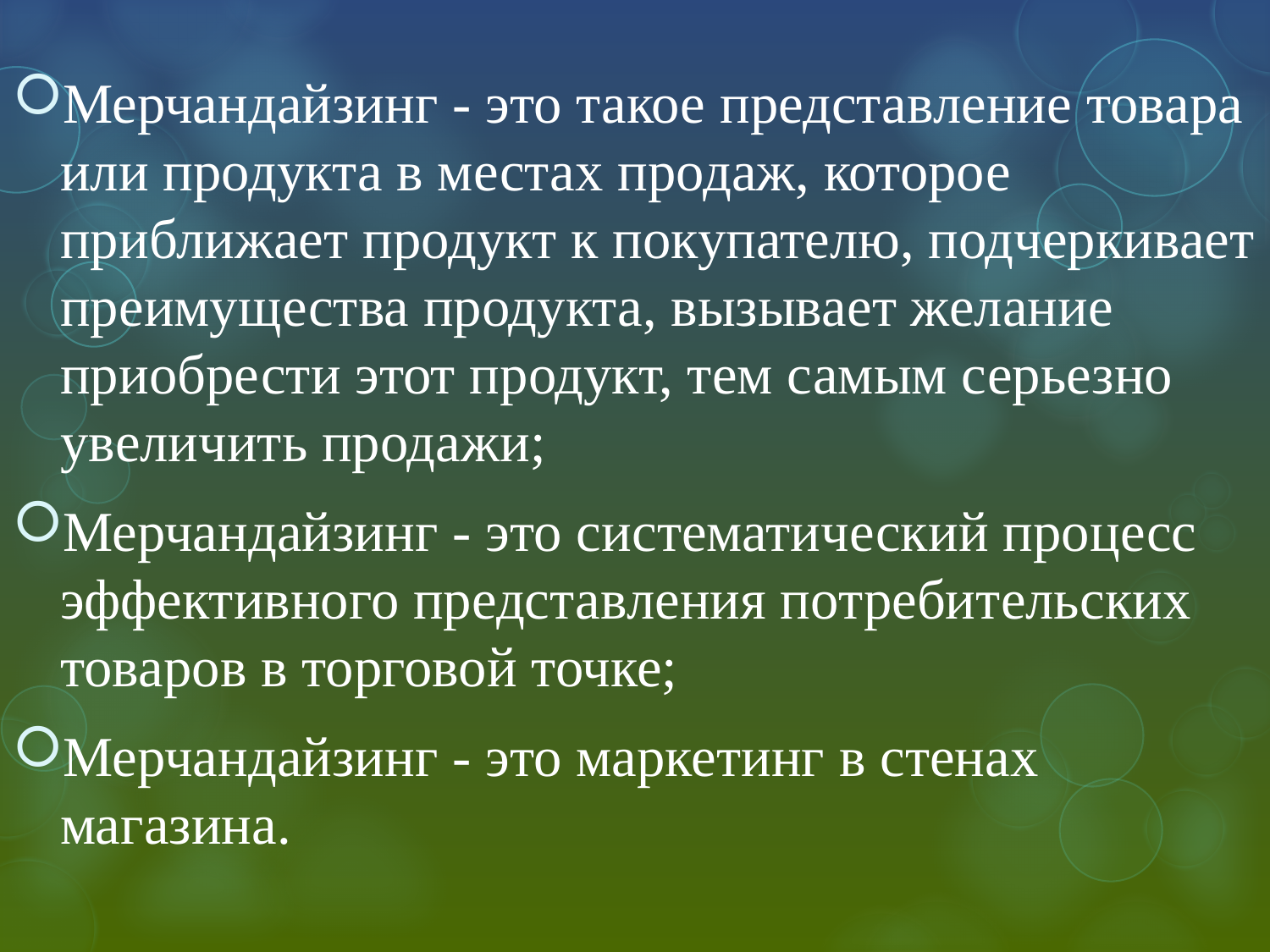

Мерчандайзинг - это такое представление товара или продукта в местах продаж, которое приближает продукт к покупателю, подчеркивает преимущества продукта, вызывает желание приобрести этот продукт, тем самым серьезно увеличить продажи;
Мерчандайзинг - это систематический процесс эффективного представления потребительских товаров в торговой точке;
Мерчандайзинг - это маркетинг в стенах магазина.